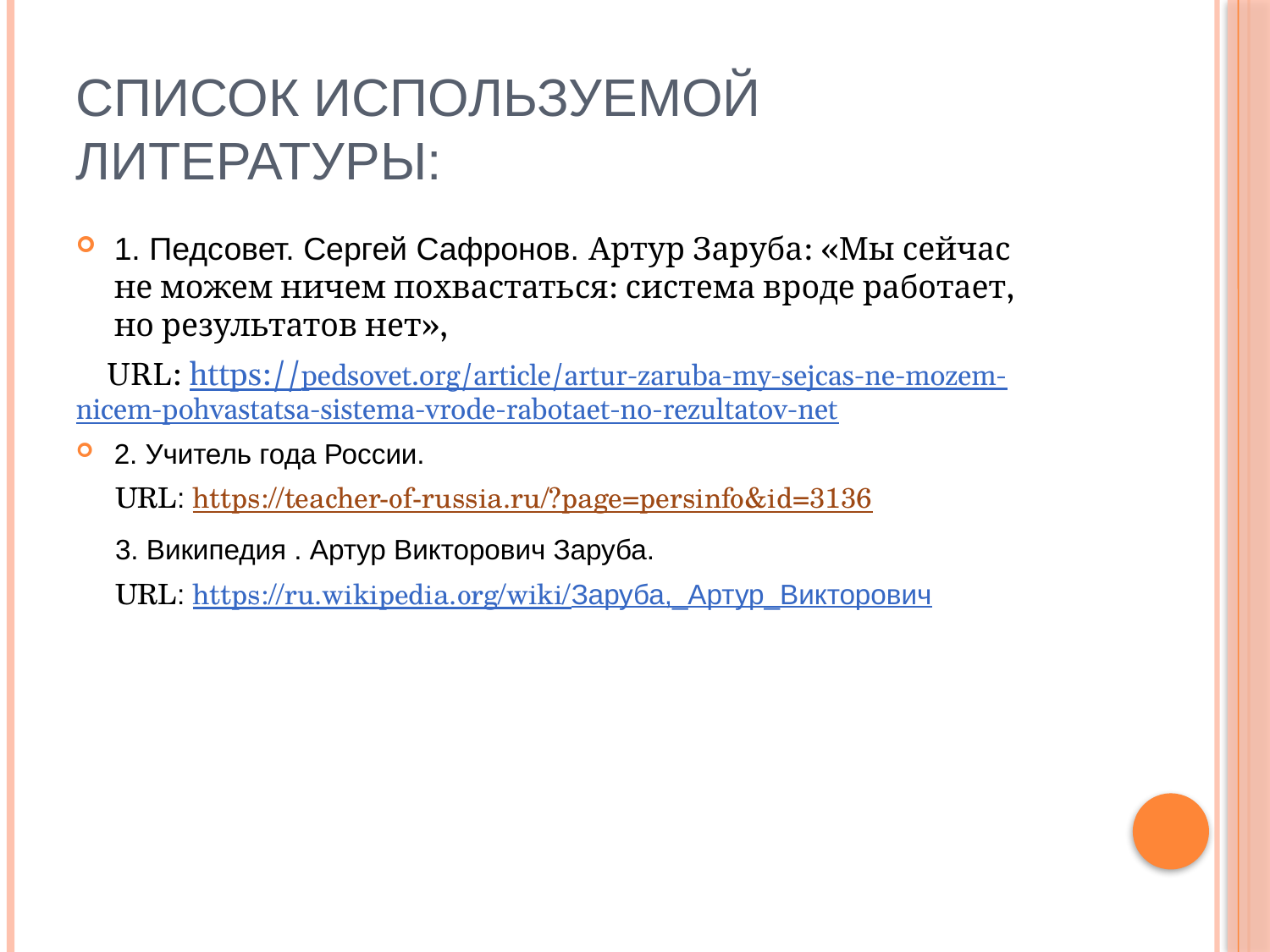

# Список используемой литературы:
1. Педсовет. Сергей Сафронов. Артур Заруба: «Мы сейчас не можем ничем похвастаться: система вроде работает, но результатов нет»,
    URL: https://pedsovet.org/article/artur-zaruba-my-sejcas-ne-mozem-nicem-pohvastatsa-sistema-vrode-rabotaet-no-rezultatov-net
2. Учитель года России.
     URL: https://teacher-of-russia.ru/?page=persinfo&id=3136
     3. Википедия . Артур Викторович Заруба.
     URL: https://ru.wikipedia.org/wiki/Заруба,_Артур_Викторович